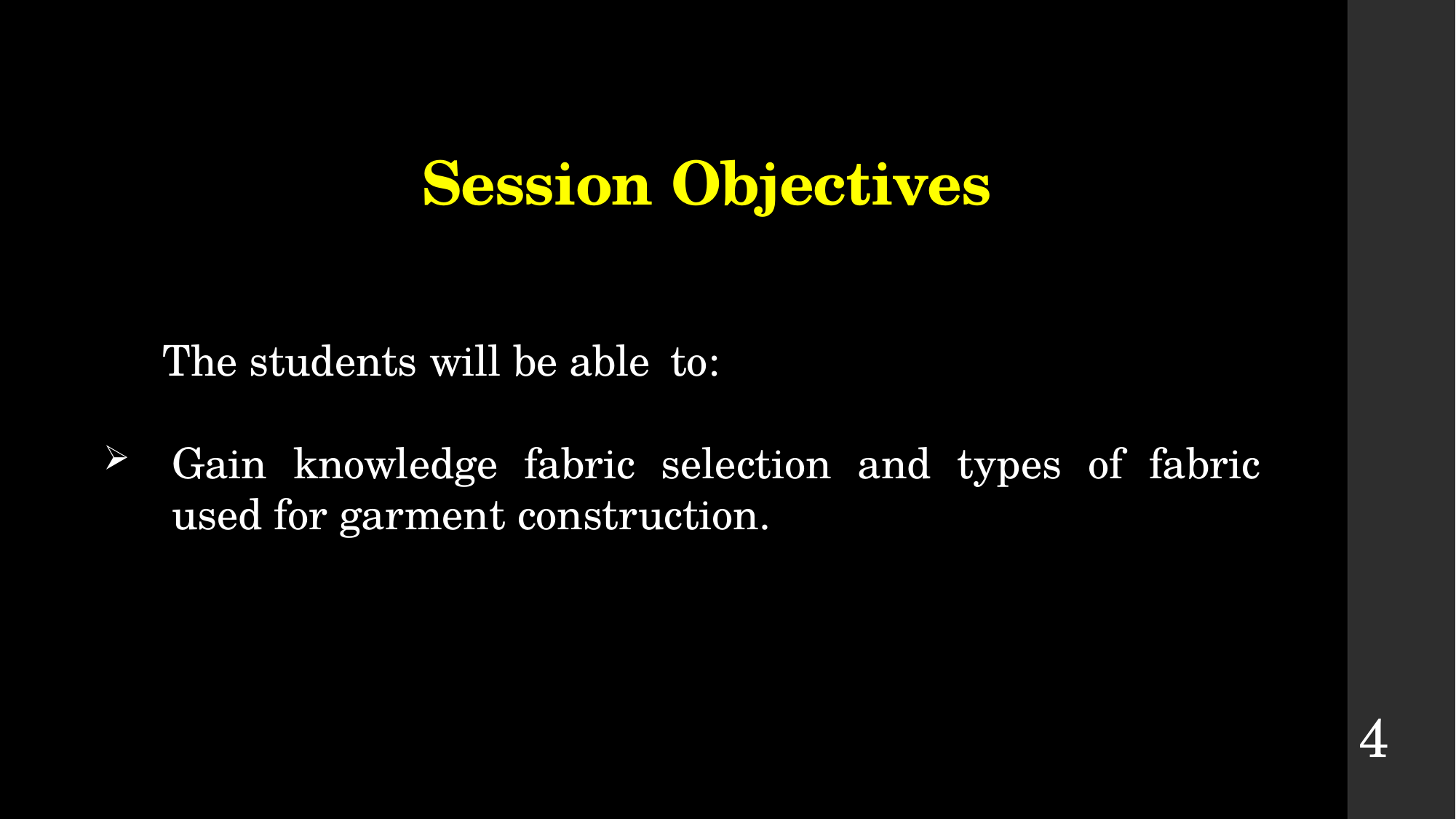

# Session Objectives
      The students will be able to:

Gain knowledge fabric selection and types of fabric used for garment construction.
4